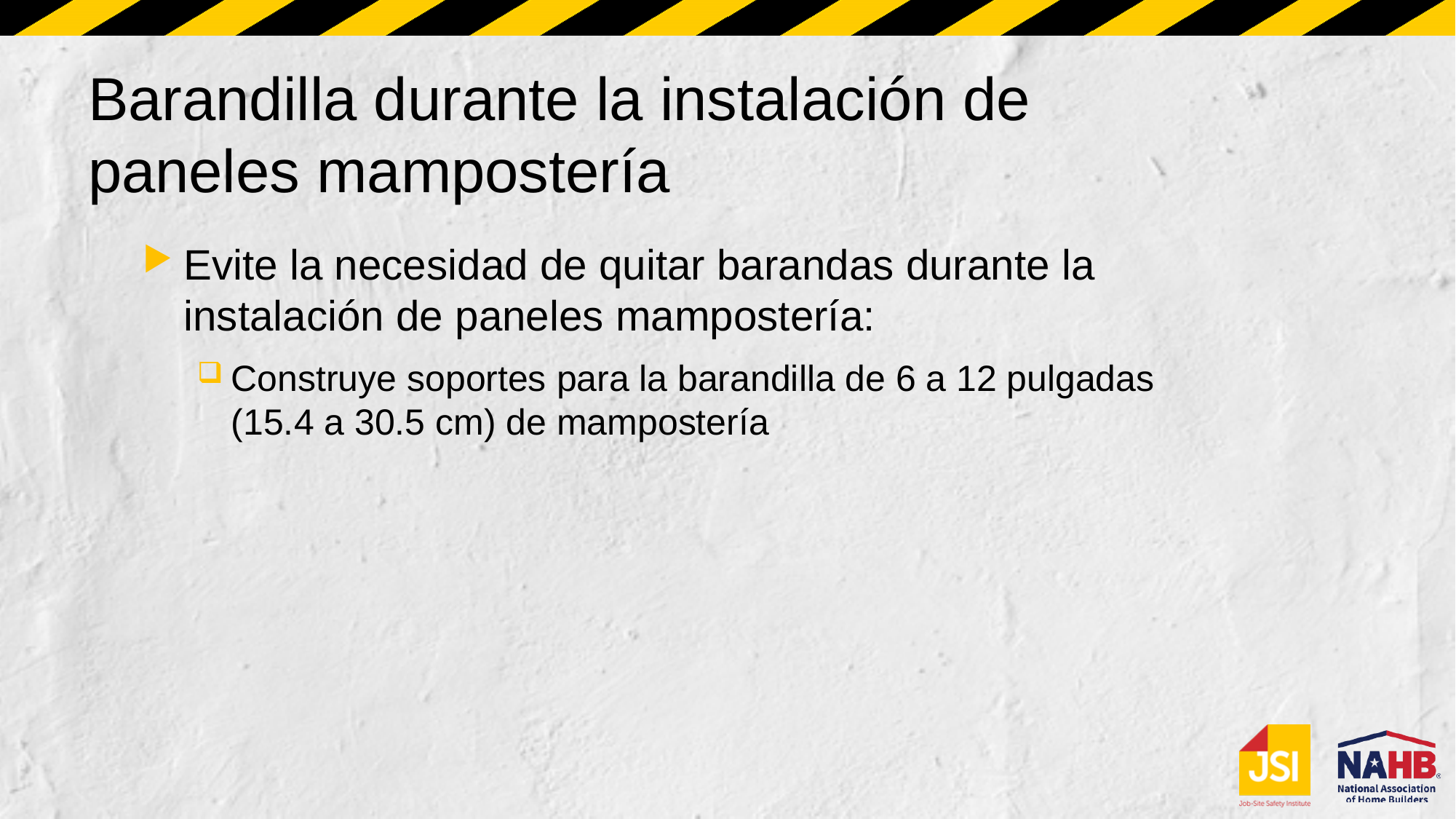

# Barandilla durante la instalación de paneles mampostería
Evite la necesidad de quitar barandas durante la instalación de paneles mampostería:
Construye soportes para la barandilla de 6 a 12 pulgadas (15.4 a 30.5 cm) de mampostería